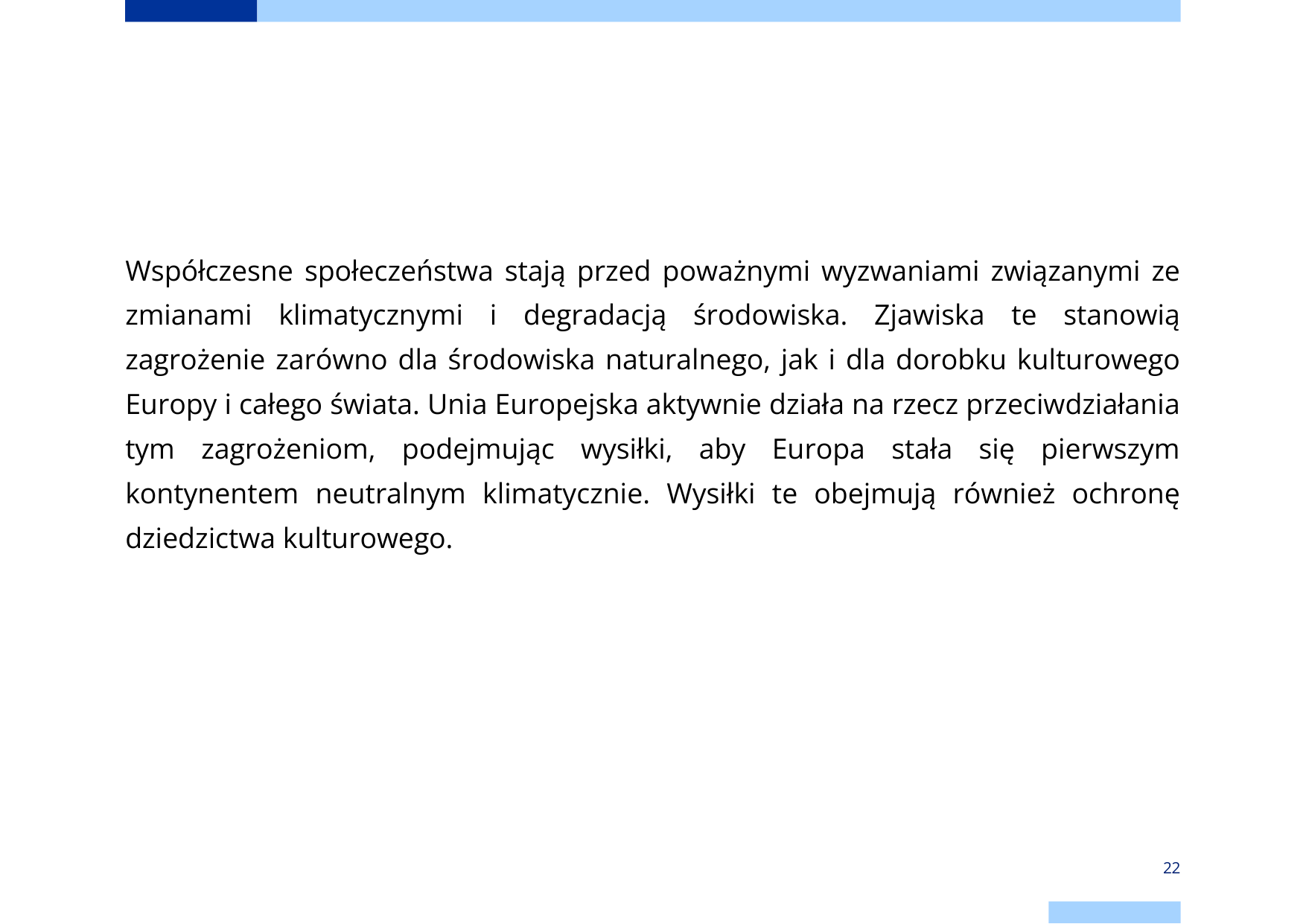

#
Współczesne społeczeństwa stają przed poważnymi wyzwaniami związanymi ze zmianami klimatycznymi i degradacją środowiska. Zjawiska te stanowią zagrożenie zarówno dla środowiska naturalnego, jak i dla dorobku kulturowego Europy i całego świata. Unia Europejska aktywnie działa na rzecz przeciwdziałania tym zagrożeniom, podejmując wysiłki, aby Europa stała się pierwszym kontynentem neutralnym klimatycznie. Wysiłki te obejmują również ochronę dziedzictwa kulturowego.

22